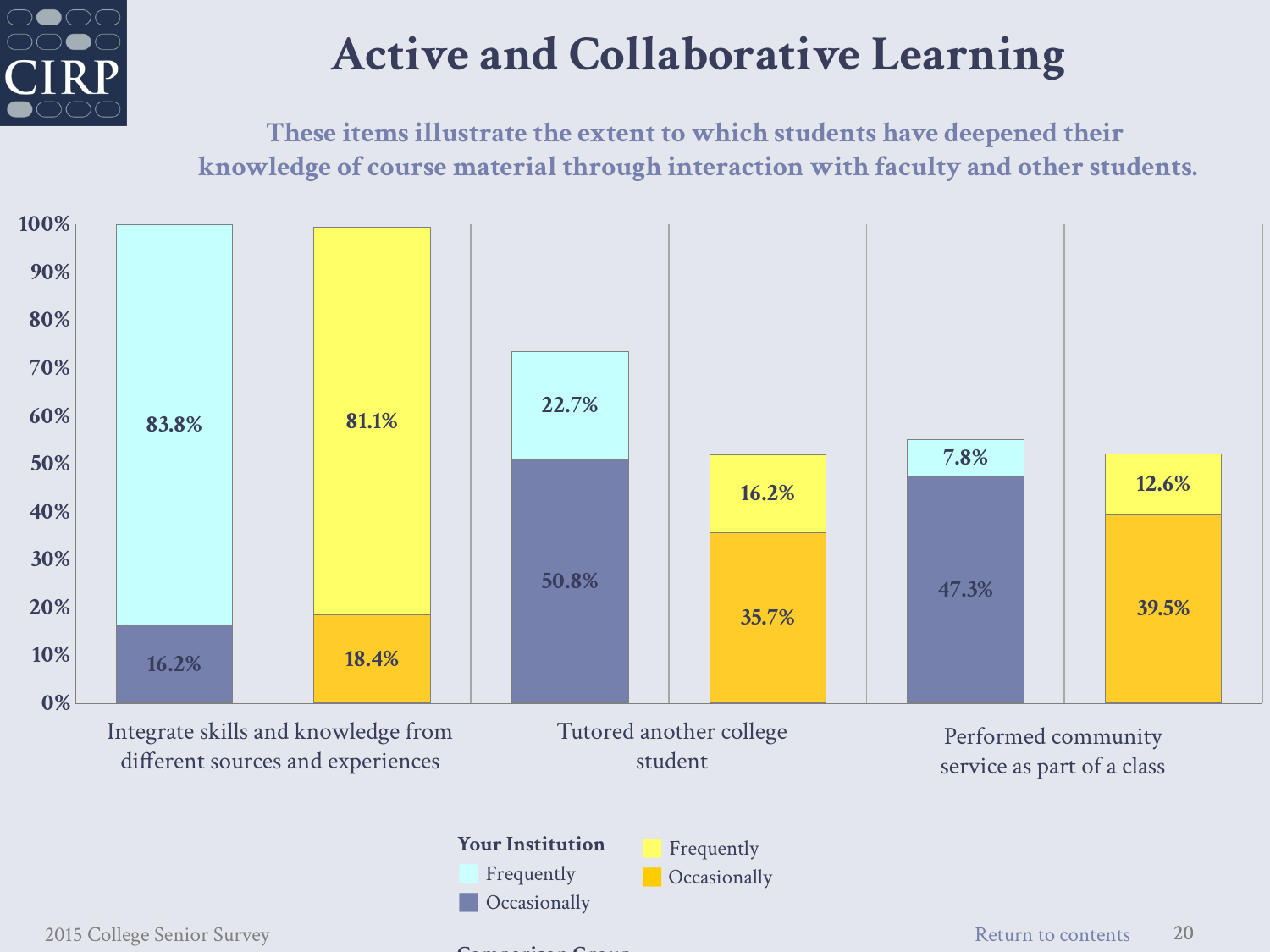

Active and Collaborative Learning
These items illustrate the extent to which students have deepened their
knowledge of course material through interaction with faculty and other students.

### Chart

| Category | occasionally | frequently |
|---|---|---|
| Integrated skills and knowledge from difference sources and experiences | 0.162 | 0.838 |
| comp | 0.184 | 0.811 |
| Tutored another college student | 0.508 | 0.227 |
| comp | 0.357 | 0.162 |
| Performed community service as part of a class | 0.473 | 0.078 |
| comp | 0.395 | 0.126 |
Integrate skills and knowledge from different sources and experiences
Tutored another college student
Performed community service as part of a class
Your Institution
■ Frequently
■ Occasionally

Comparison Group
■ Frequently
■ Occasionally

2015 College Senior Survey
20
20